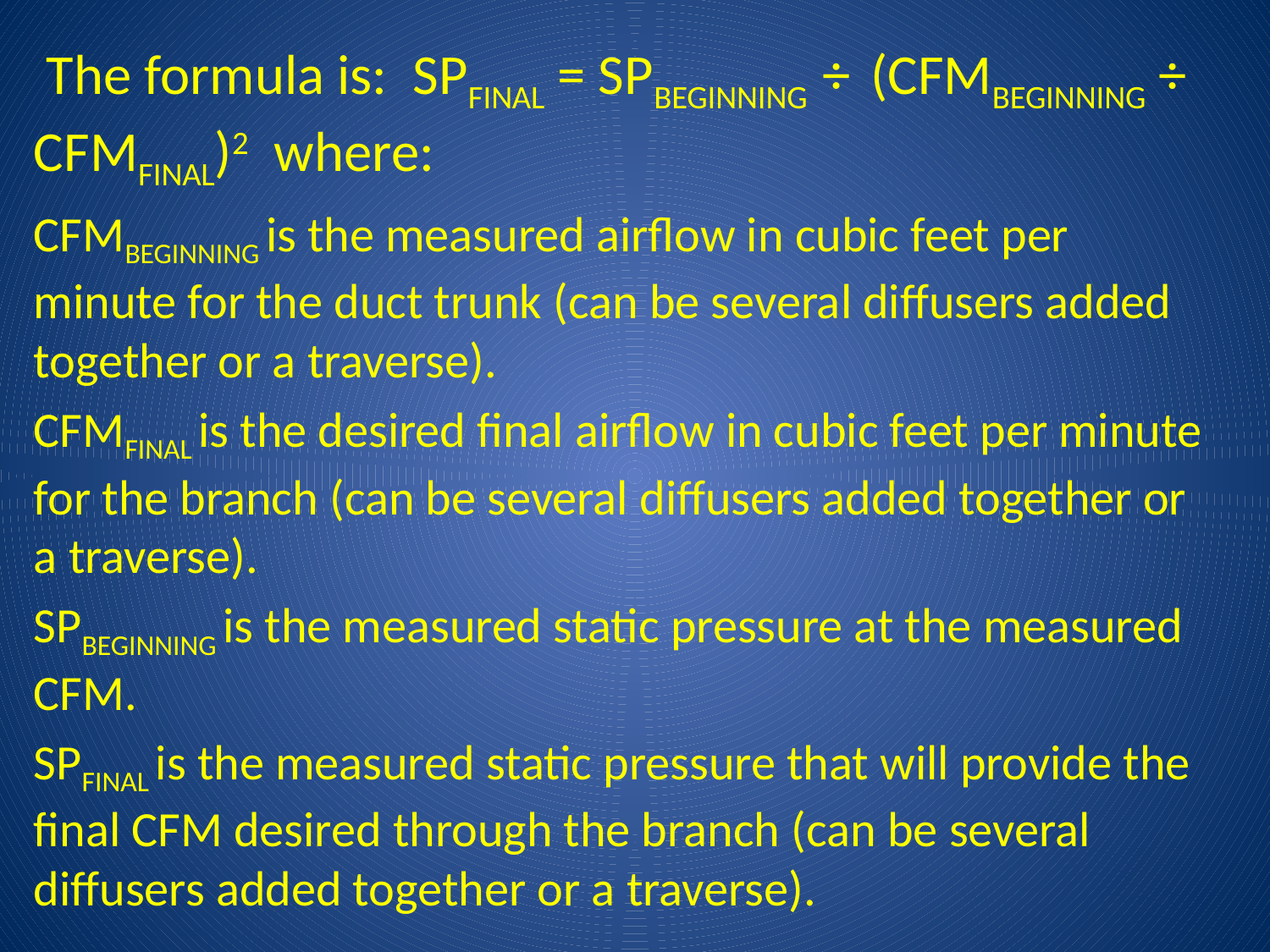

The formula is:  SPFINAL = SPBEGINNING  ÷  (CFMBEGINNING ÷ CFMFINAL)2  where:
CFMBEGINNING is the measured airflow in cubic feet per minute for the duct trunk (can be several diffusers added together or a traverse).
CFMFINAL is the desired final airflow in cubic feet per minute for the branch (can be several diffusers added together or a traverse).
SPBEGINNING is the measured static pressure at the measured CFM.
SPFINAL is the measured static pressure that will provide the final CFM desired through the branch (can be several diffusers added together or a traverse).